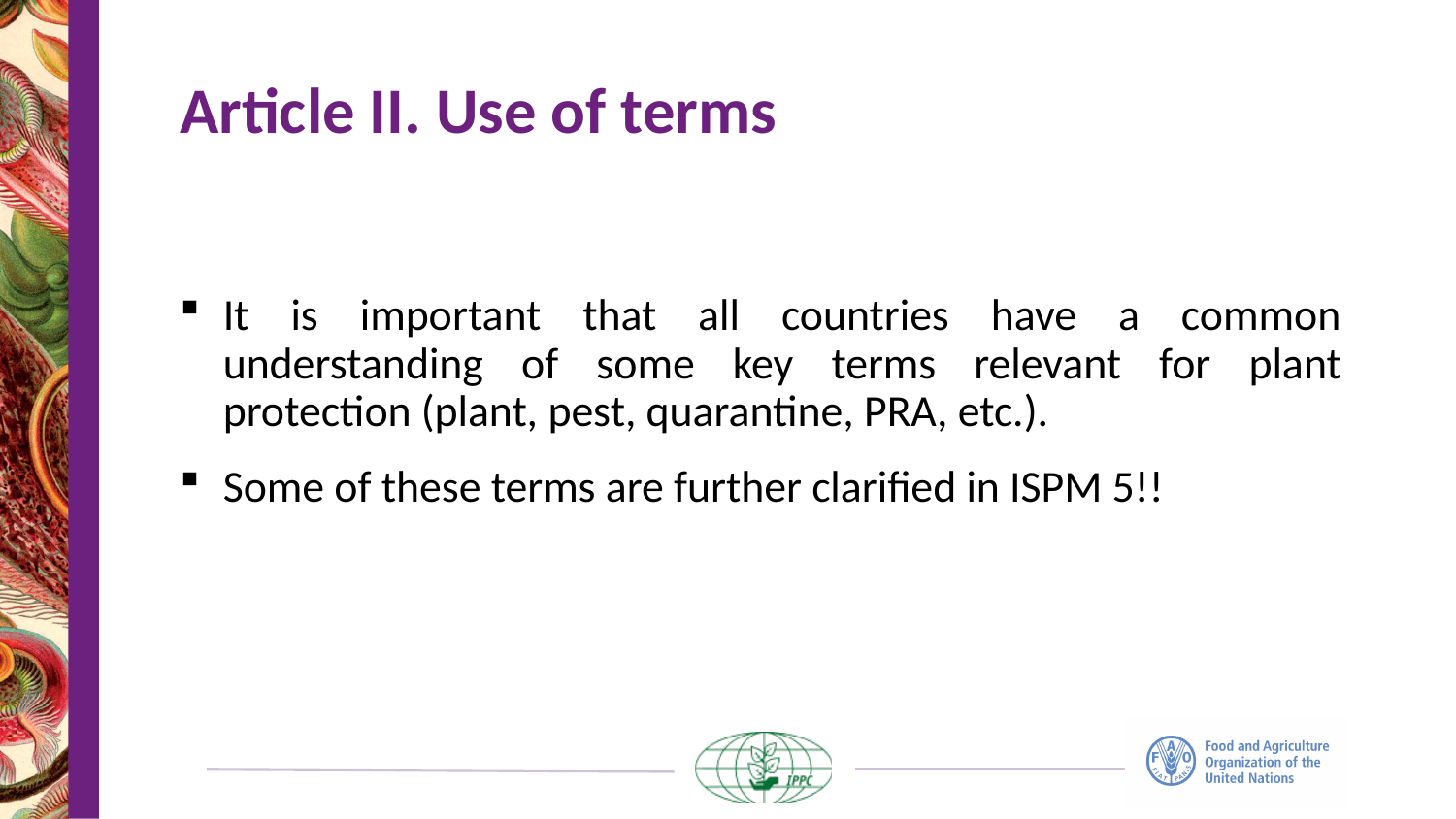

# Article II. Use of terms

It is important that all countries have a common understanding of some key terms relevant for plant protection (plant, pest, quarantine, PRA, etc.).
Some of these terms are further clarified in ISPM 5!!